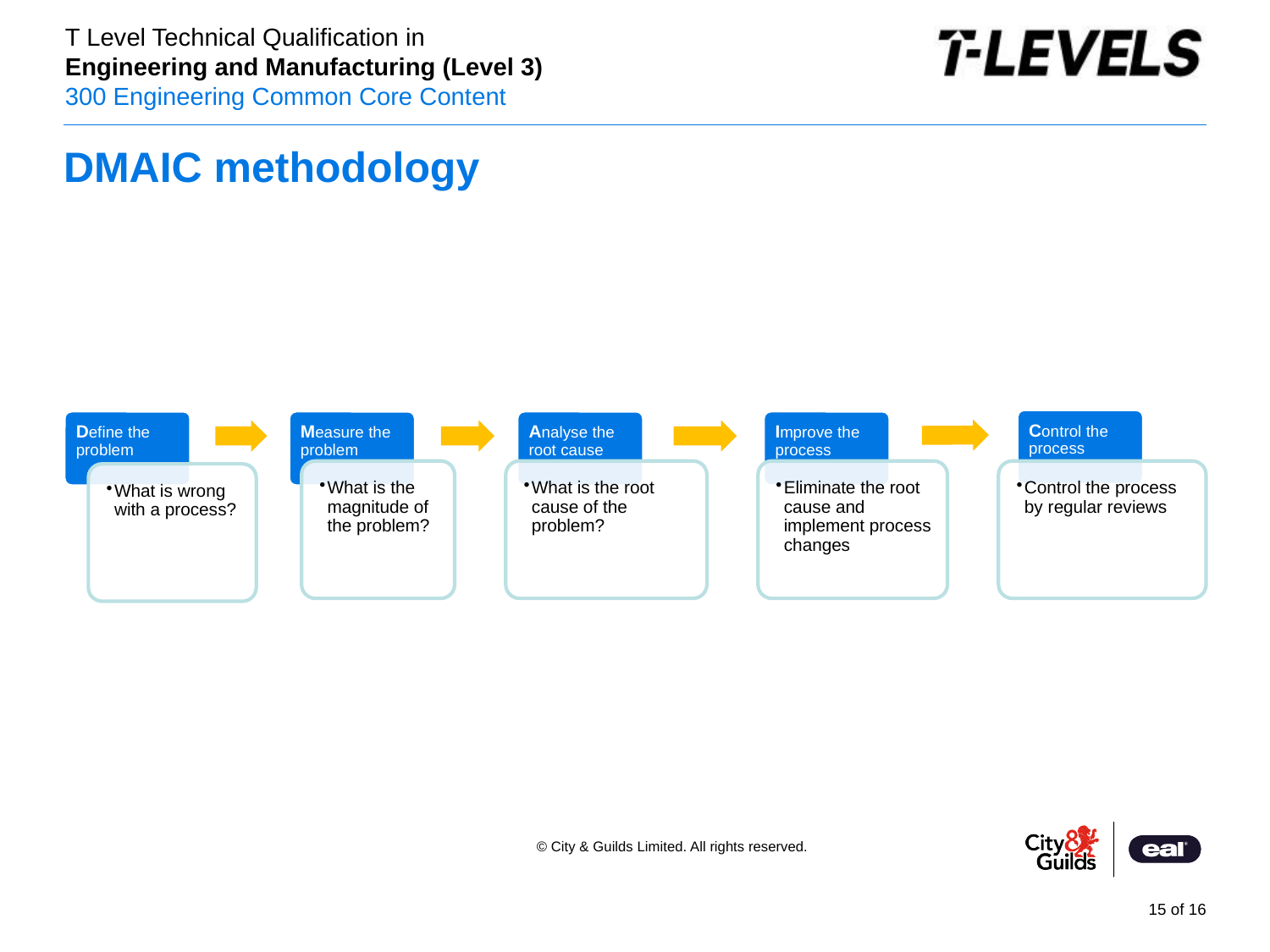

# DMAIC methodology
Define the problem
What is wrong with a process?

Measure the problem
What is the magnitude of the problem?

Analyse the root cause
What is the root cause of the problem?

Improve the process
Eliminate the root cause and implement process changes

Control the process
Control the process by regular reviews